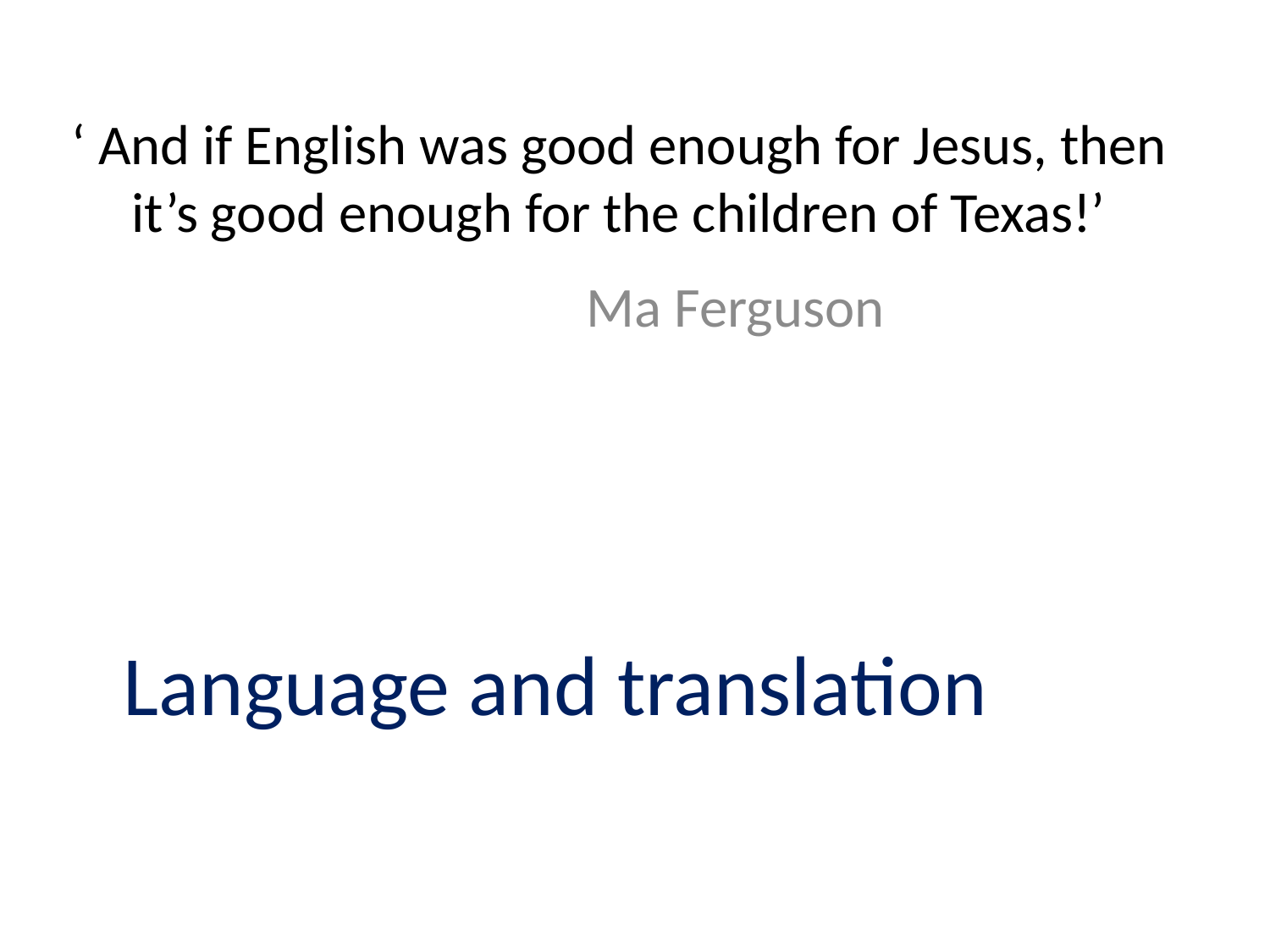

# ‘ And if English was good enough for Jesus, then it’s good enough for the children of Texas!’
Ma Ferguson
Language and translation